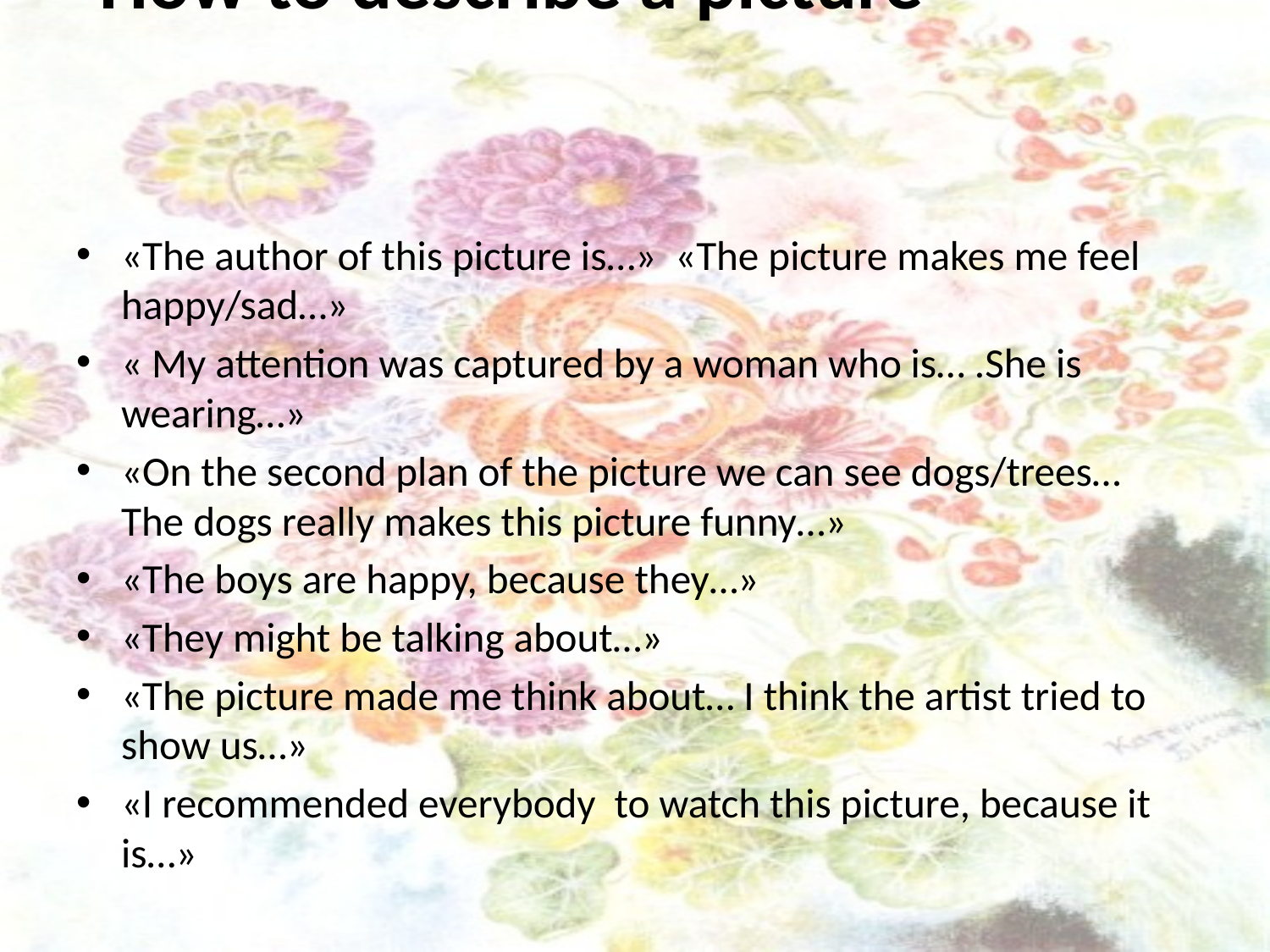

# How to describe a picture
«The author of this picture is…»  «The picture makes me feel happy/sad…»
« My attention was captured by a woman who is… .She is wearing…»
«On the second plan of the picture we can see dogs/trees…     The dogs really makes this picture funny…»
«The boys are happy, because they…»
«They might be talking about…»
«The picture made me think about… I think the artist tried to show us…»
«I recommended everybody  to watch this picture, because it is…»